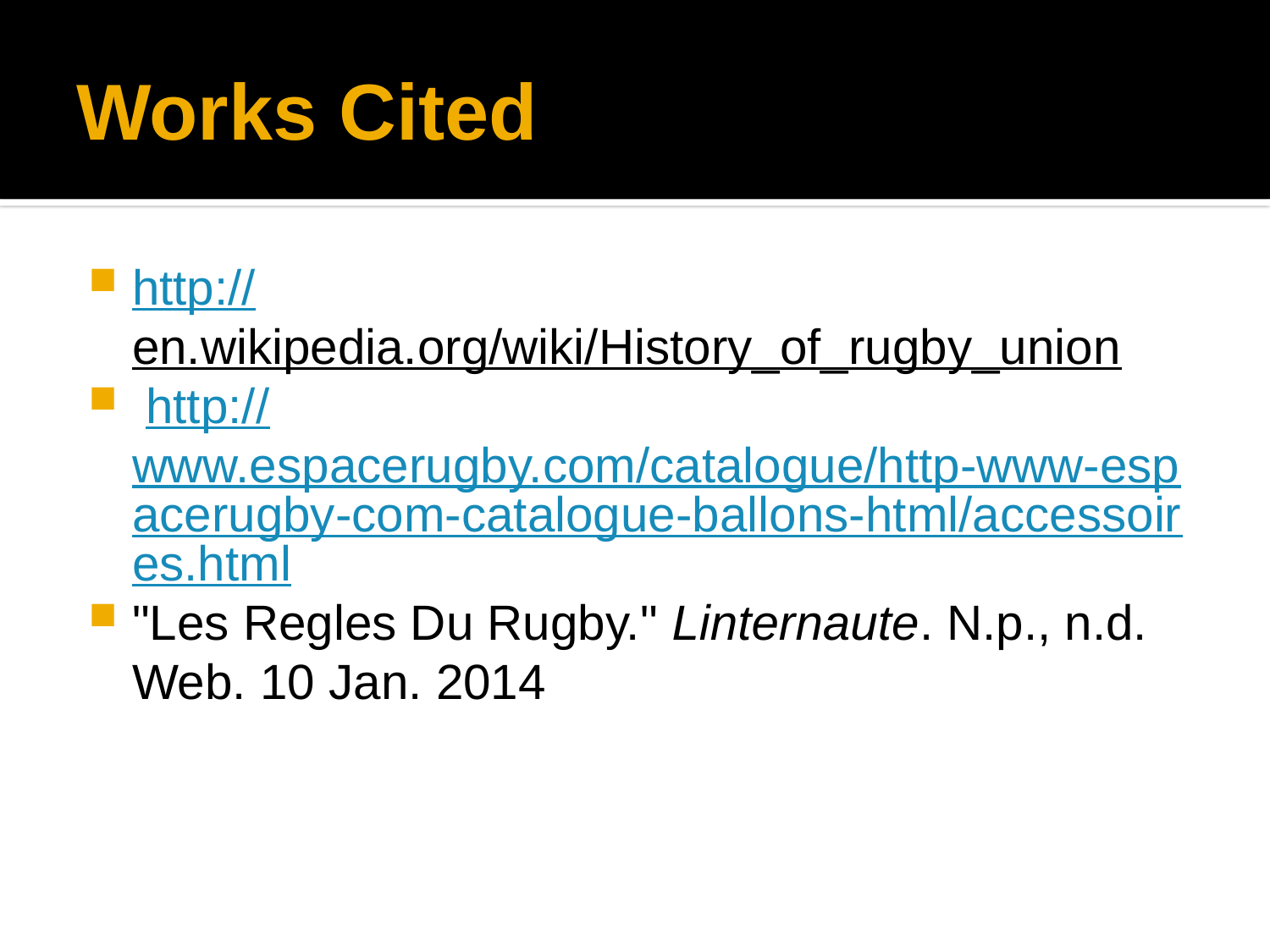

# Works Cited
http://en.wikipedia.org/wiki/History_of_rugby_union
 http://www.espacerugby.com/catalogue/http-www-espacerugby-com-catalogue-ballons-html/accessoires.html
"Les Regles Du Rugby." Linternaute. N.p., n.d. Web. 10 Jan. 2014